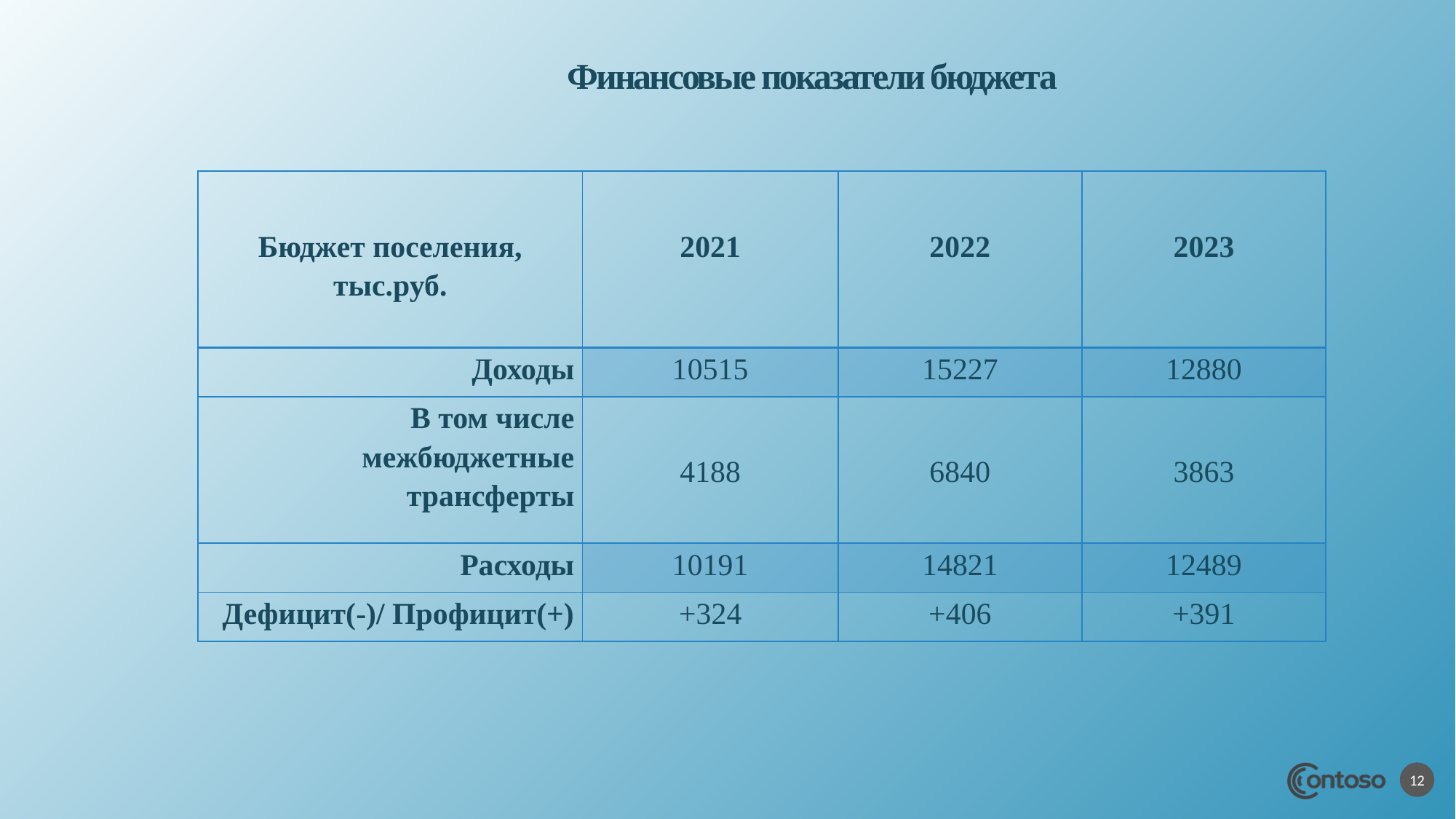

# Финансовые показатели бюджета
| Бюджет поселения, тыс.руб. | 2021 | 2022 | 2023 |
| --- | --- | --- | --- |
| Доходы | 10515 | 15227 | 12880 |
| В том числе межбюджетные трансферты | 4188 | 6840 | 3863 |
| Расходы | 10191 | 14821 | 12489 |
| Дефицит(-)/ Профицит(+) | +324 | +406 | +391 |
12